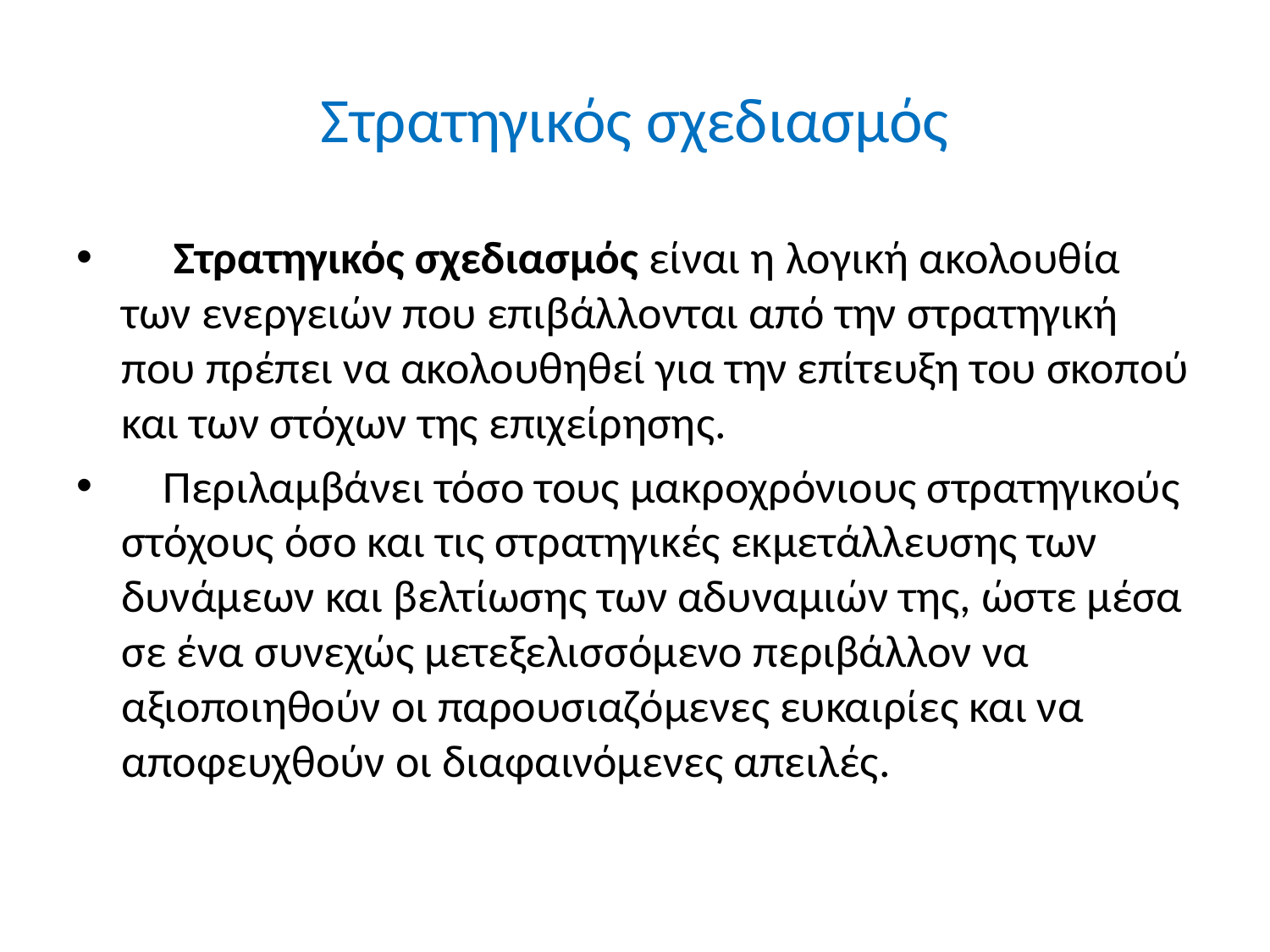

# Στρατηγικός σχεδιασμός
     Στρατηγικός σχεδιασμός είναι η λογική ακολουθία των ενεργειών που επιβάλλονται από την στρατηγική που πρέπει να ακολουθηθεί για την επίτευξη του σκοπού και των στόχων της επιχείρησης.
    Περιλαμβάνει τόσο τους μακροχρόνιους στρατηγικούς στόχους όσο και τις στρατηγικές εκμετάλλευσης των δυνάμεων και βελτίωσης των αδυναμιών της, ώστε μέσα σε ένα συνεχώς μετεξελισσόμενο περιβάλλον να αξιοποιηθούν οι παρουσιαζόμενες ευκαιρίες και να αποφευχθούν οι διαφαινόμενες απειλές.